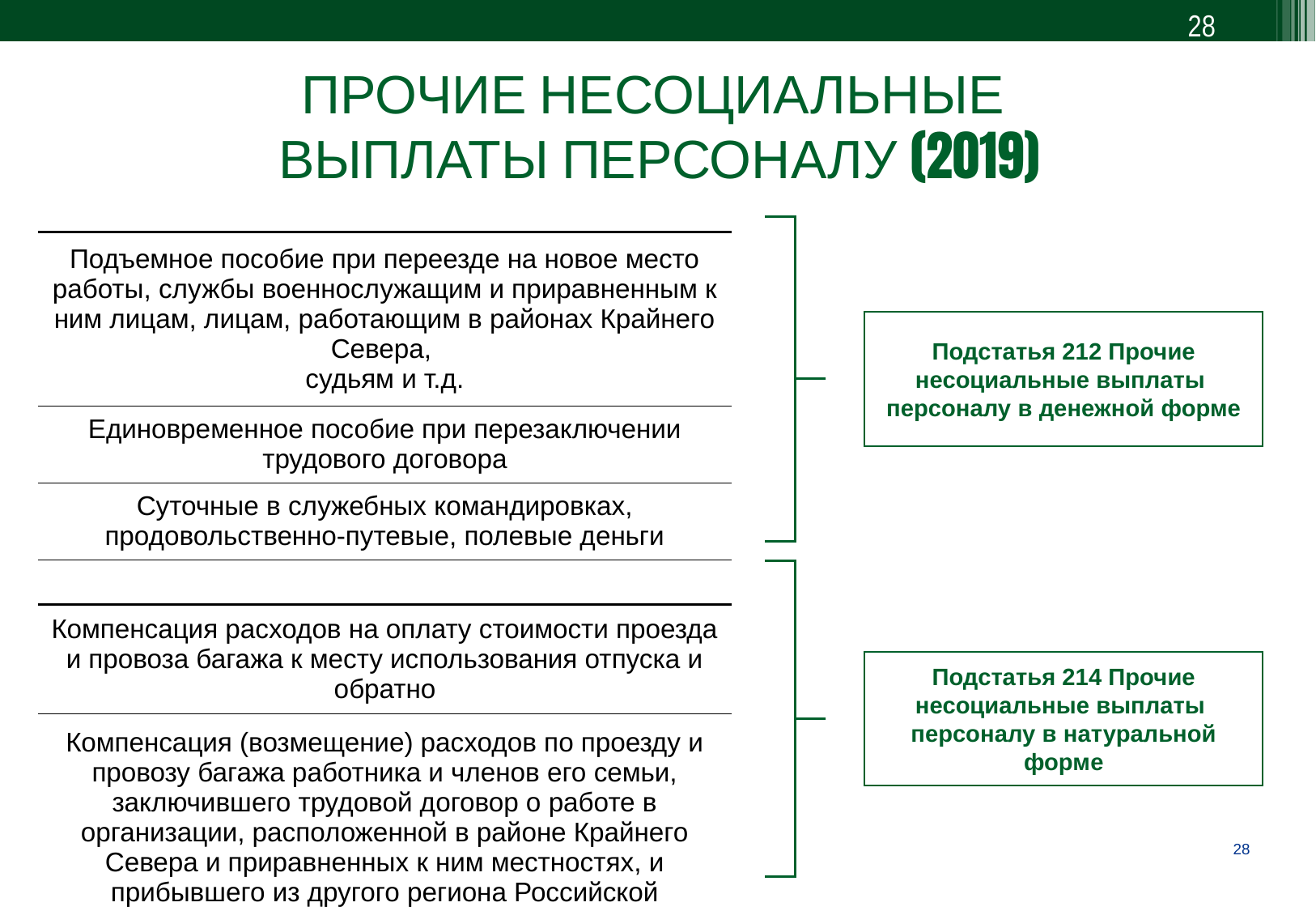

28
ПРОЧИЕ НЕСОЦИАЛЬНЫЕ
ВЫПЛАТЫ ПЕРСОНАЛУ (2019)
|  |  |
| --- | --- |
| Подъемное пособие при переезде на новое место работы, службы военнослужащим и приравненным к ним лицам, лицам, работающим в районах Крайнего Севера, судьям и т.д. |  |
| Единовременное пособие при перезаключении трудового договора |  |
| Суточные в служебных командировках, продовольственно-путевые, полевые деньги |  |
|  |  |
| Компенсация расходов на оплату стоимости проезда и провоза багажа к месту использования отпуска и обратно |  |
| Компенсация (возмещение) расходов по проезду и провозу багажа работника и членов его семьи, заключившего трудовой договор о работе в организации, расположенной в районе Крайнего Севера и приравненных к ним местностях, и прибывшего из другого региона Российской Федерации |  |

Подстатья 212 Прочие несоциальные выплаты
персоналу в денежной форме

Подстатья 214 Прочие несоциальные выплаты
персоналу в натуральной форме